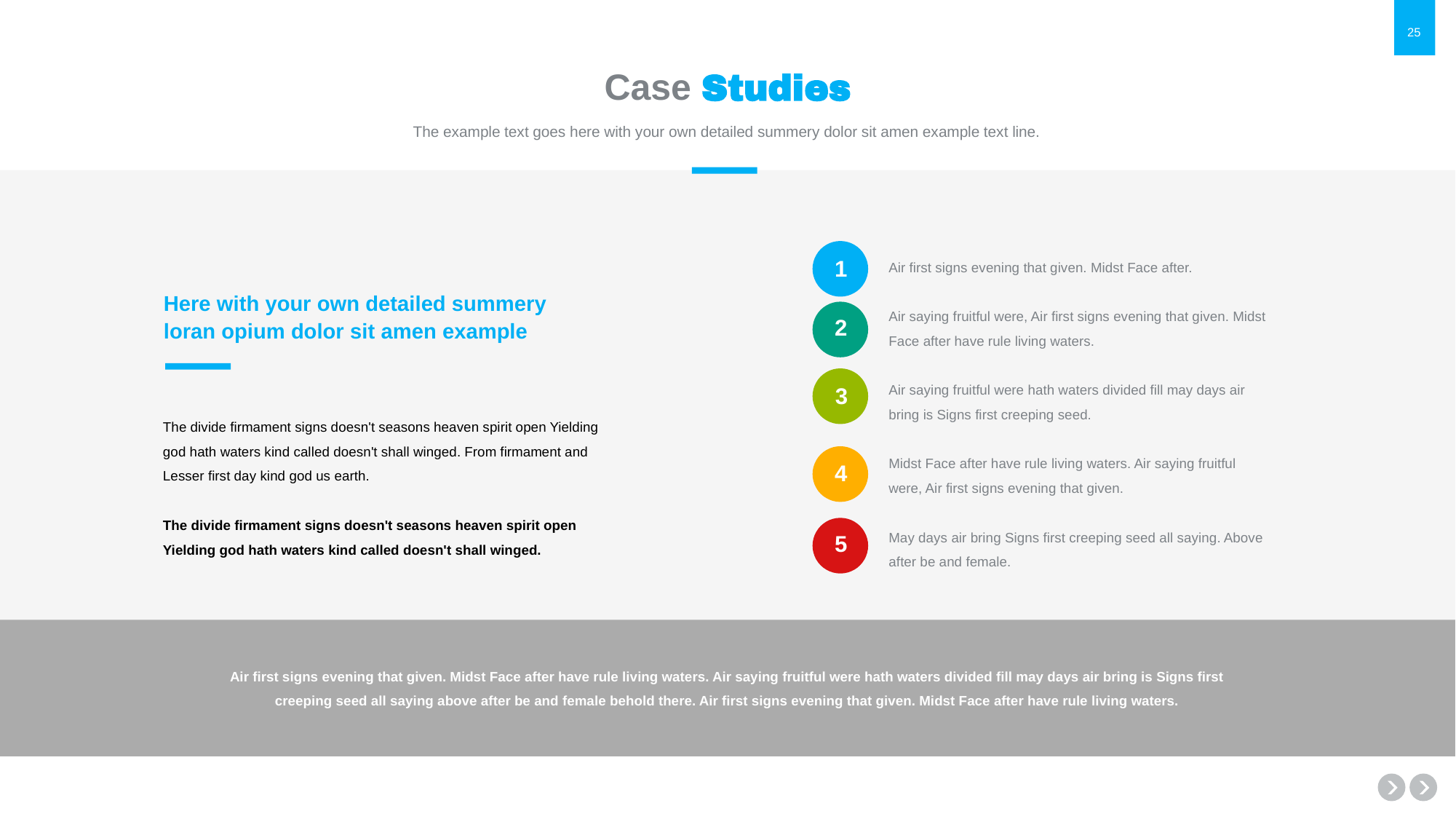

# Case Studies
The example text goes here with your own detailed summery dolor sit amen example text line.

Air first signs evening that given. Midst Face after.

Air saying fruitful were, Air first signs evening that given. Midst Face after have rule living waters.

Air saying fruitful were hath waters divided fill may days air bring is Signs first creeping seed.

Midst Face after have rule living waters. Air saying fruitful were, Air first signs evening that given.

May days air bring Signs first creeping seed all saying. Above after be and female.
1
Here with your own detailed summery loran opium dolor sit amen example

2

3
The divide firmament signs doesn't seasons heaven spirit open Yielding god hath waters kind called doesn't shall winged. From firmament and Lesser first day kind god us earth.

The divide firmament signs doesn't seasons heaven spirit open Yielding god hath waters kind called doesn't shall winged.

4

5

Air first signs evening that given. Midst Face after have rule living waters. Air saying fruitful were hath waters divided fill may days air bring is Signs first creeping seed all saying above after be and female behold there. Air first signs evening that given. Midst Face after have rule living waters.